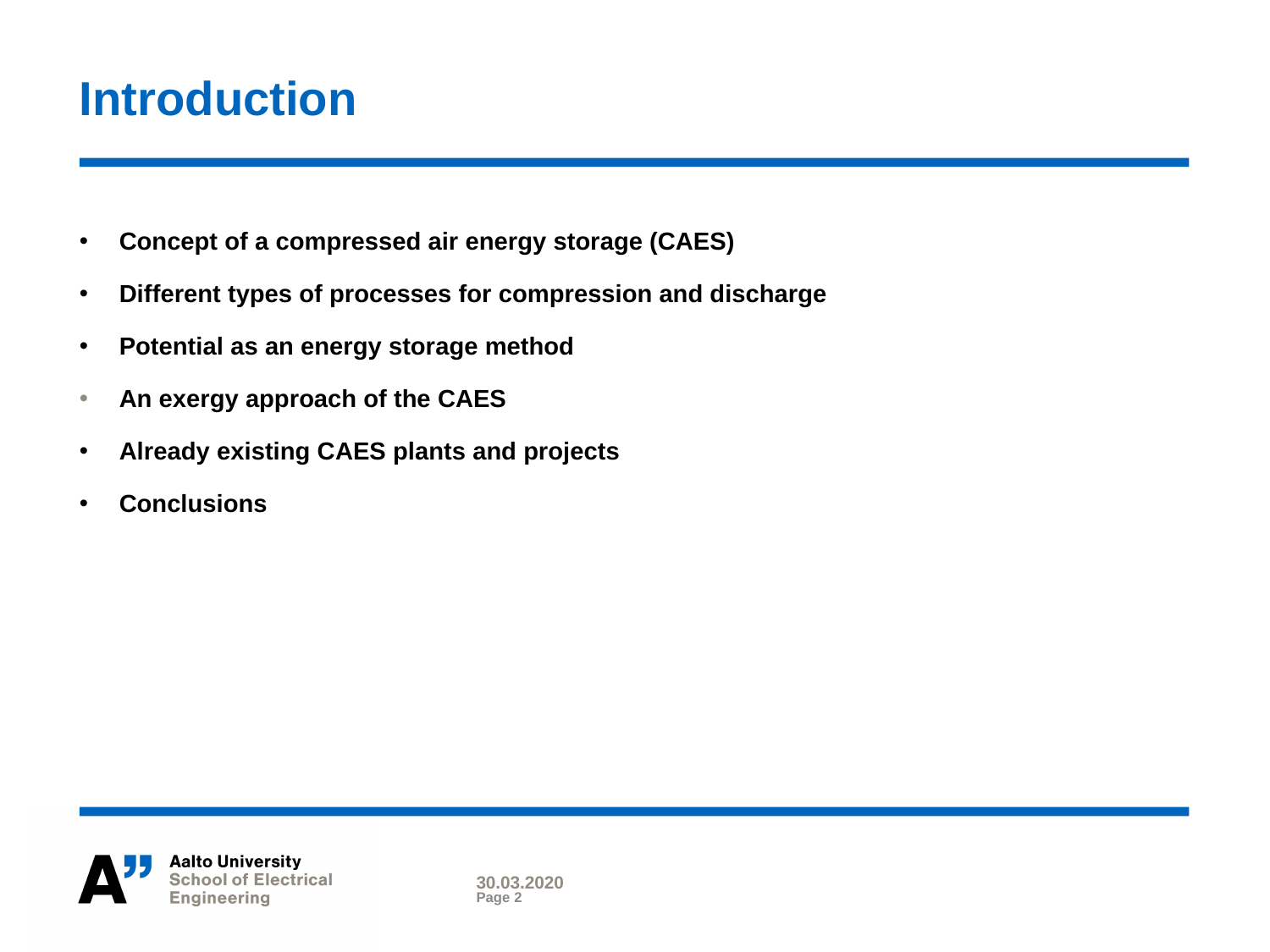

# Introduction
Concept of a compressed air energy storage (CAES)
Different types of processes for compression and discharge​
Potential as an energy storage method
An exergy approach of the CAES
Already existing C​AES plants and projects
Conclusions

30.03.2020

Page 2